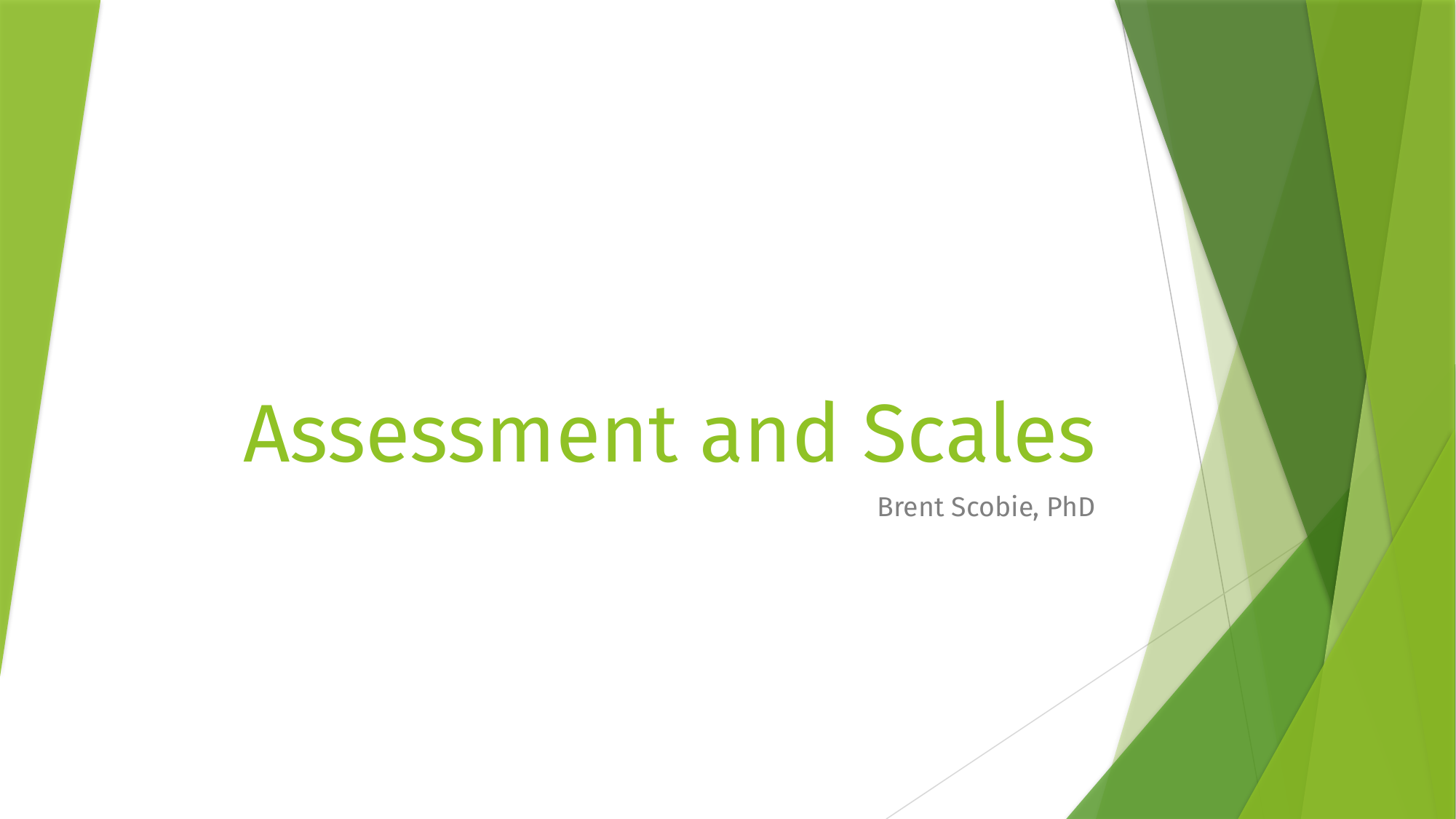

# Assessment and Scales
Brent Scobie, PhD